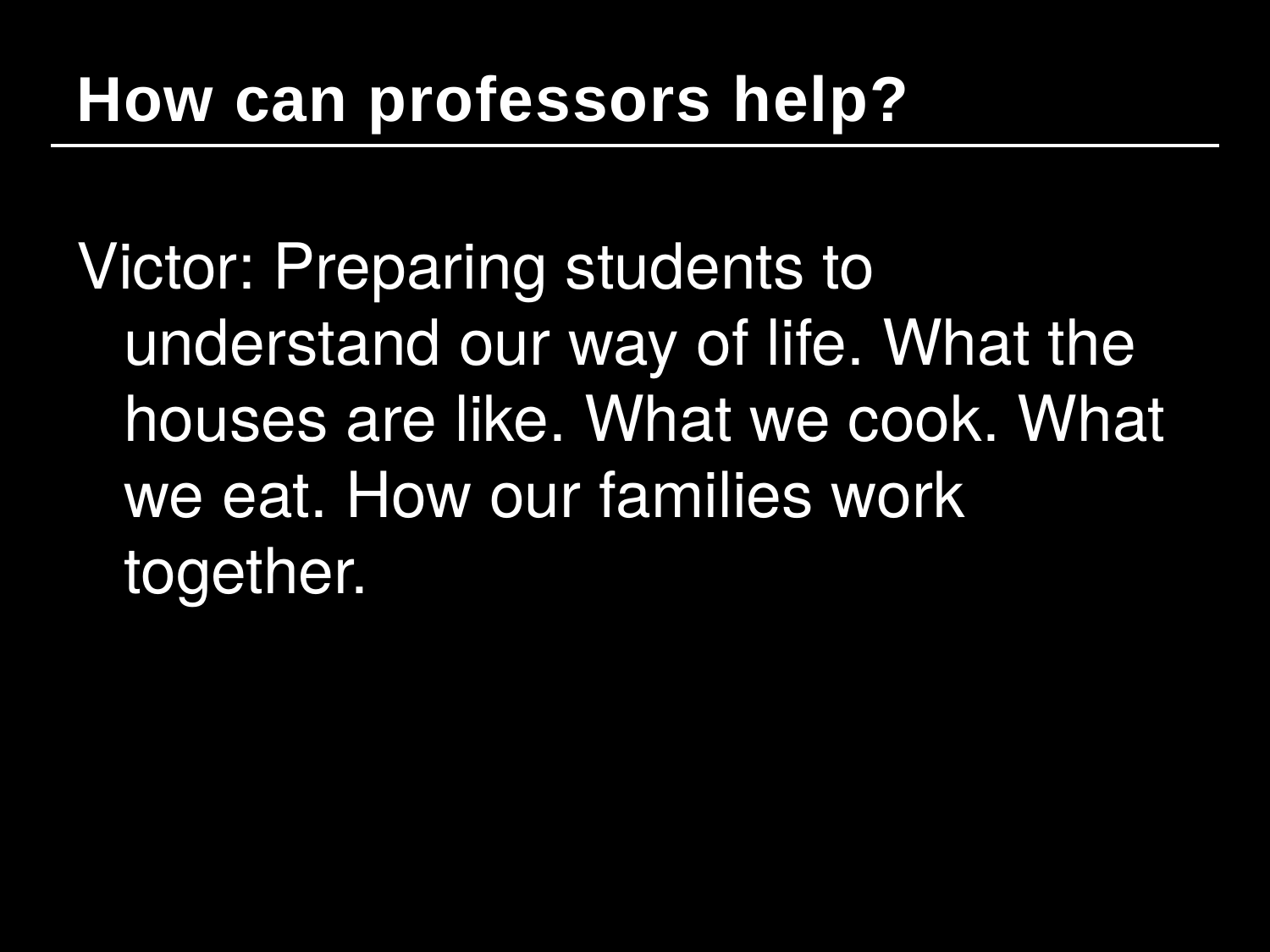

# How can professors help?
Victor: Preparing students to understand our way of life. What the houses are like. What we cook. What we eat. How our families work together.